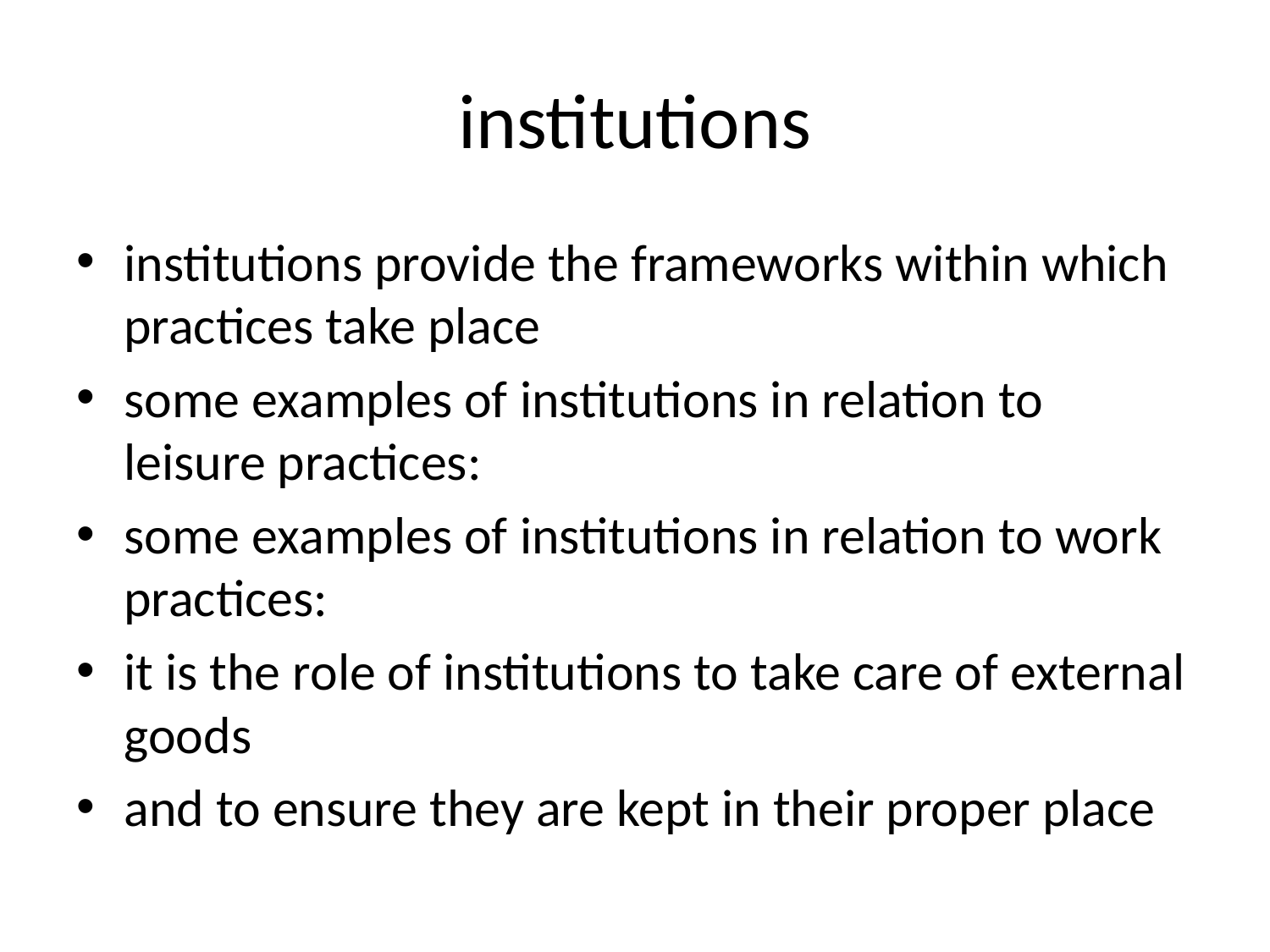

# institutions
institutions provide the frameworks within which practices take place
some examples of institutions in relation to leisure practices:
some examples of institutions in relation to work practices:
it is the role of institutions to take care of external goods
and to ensure they are kept in their proper place